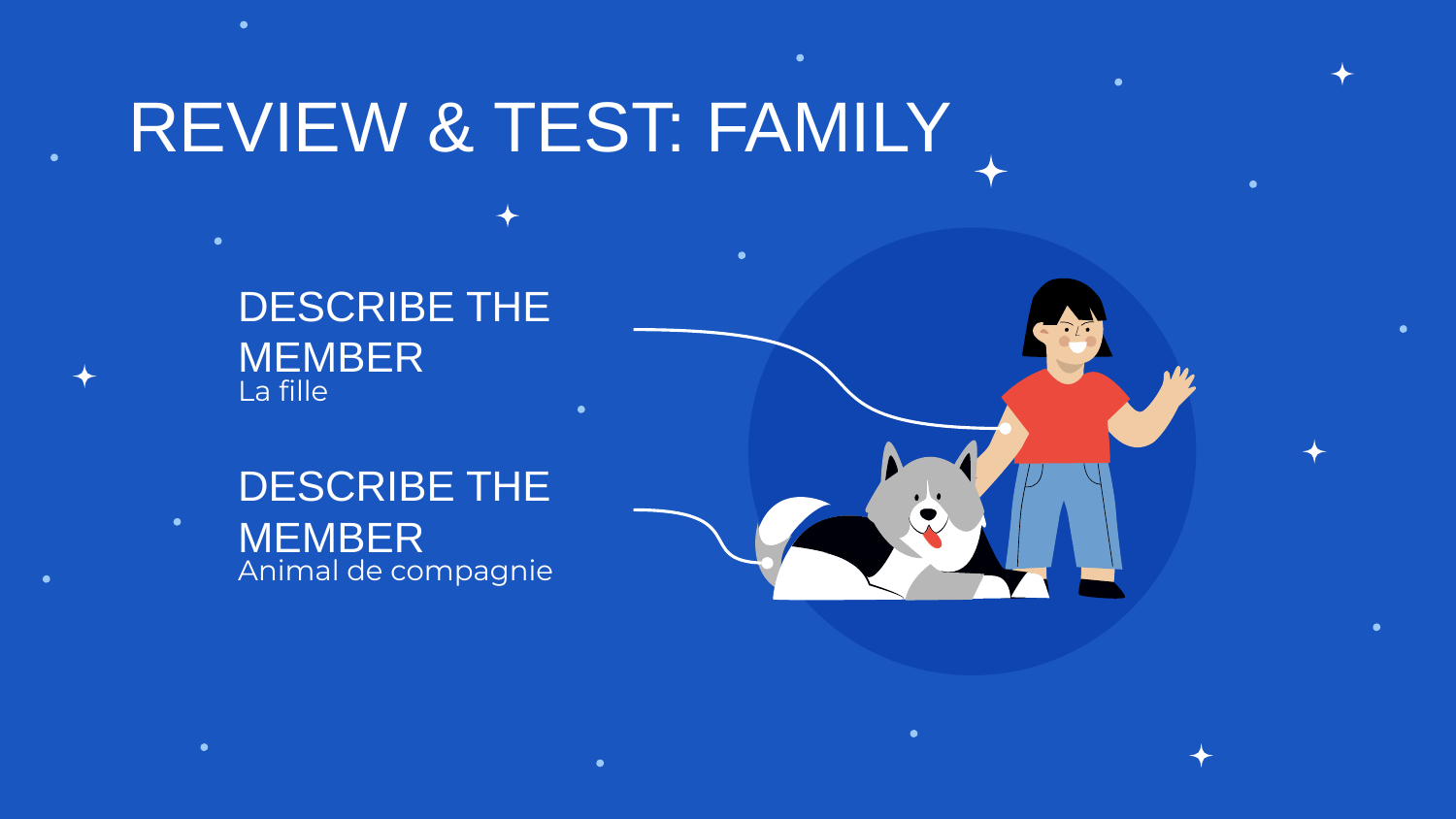

# REVIEW & TEST: FAMILY

DESCRIBE THE MEMBER
La fille

DESCRIBE THE MEMBER

Animal de compagnie